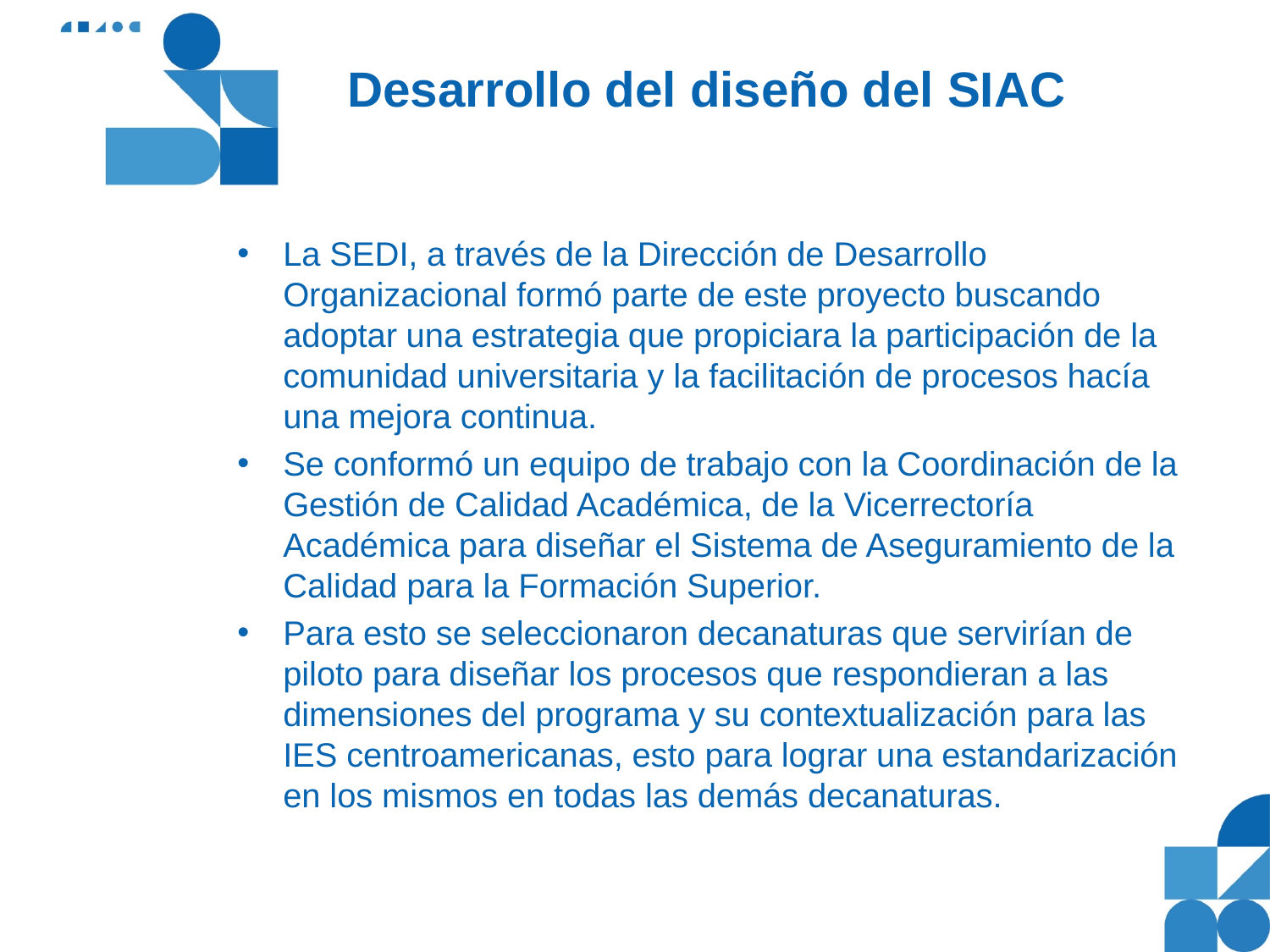

# Desarrollo del diseño del SIAC
La SEDI, a través de la Dirección de Desarrollo Organizacional formó parte de este proyecto buscando adoptar una estrategia que propiciara la participación de la comunidad universitaria y la facilitación de procesos hacía una mejora continua.
Se conformó un equipo de trabajo con la Coordinación de la Gestión de Calidad Académica, de la Vicerrectoría Académica para diseñar el Sistema de Aseguramiento de la Calidad para la Formación Superior.
Para esto se seleccionaron decanaturas que servirían de piloto para diseñar los procesos que respondieran a las dimensiones del programa y su contextualización para las IES centroamericanas, esto para lograr una estandarización en los mismos en todas las demás decanaturas.